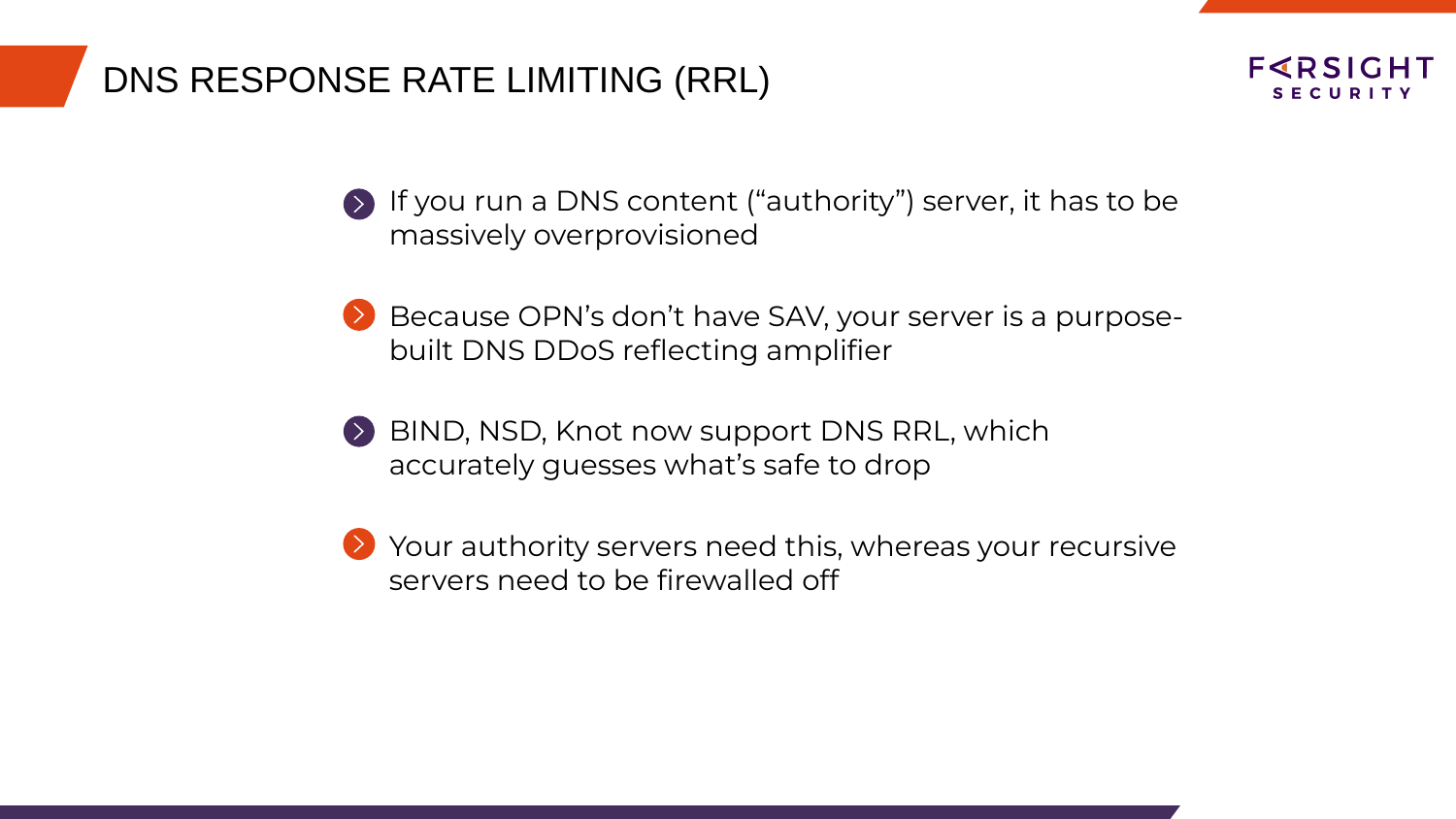

# DNS RESPONSE RATE LIMITING (RRL)
If you run a DNS content (“authority”) server, it has to be massively overprovisioned
Because OPN’s don’t have SAV, your server is a purpose-built DNS DDoS reflecting amplifier
BIND, NSD, Knot now support DNS RRL, which accurately guesses what’s safe to drop
Your authority servers need this, whereas your recursive servers need to be firewalled off